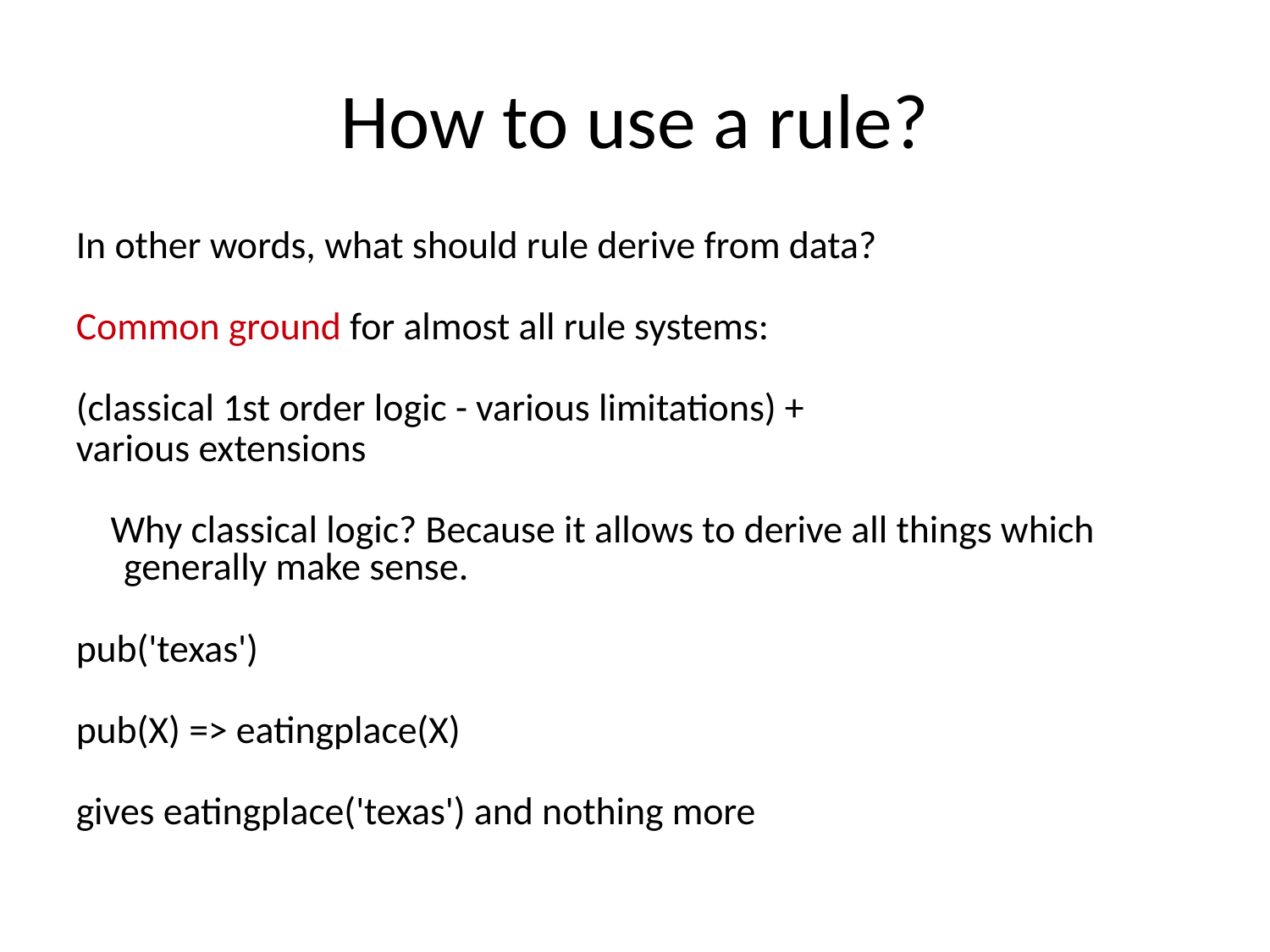

How to use a rule?
In other words, what should rule derive from data?

Common ground for almost all rule systems:

(classical 1st order logic - various limitations) +
various extensions

    Why classical logic? Because it allows to derive all things which generally make sense.

pub('texas')

pub(X) => eatingplace(X)

gives eatingplace('texas') and nothing more